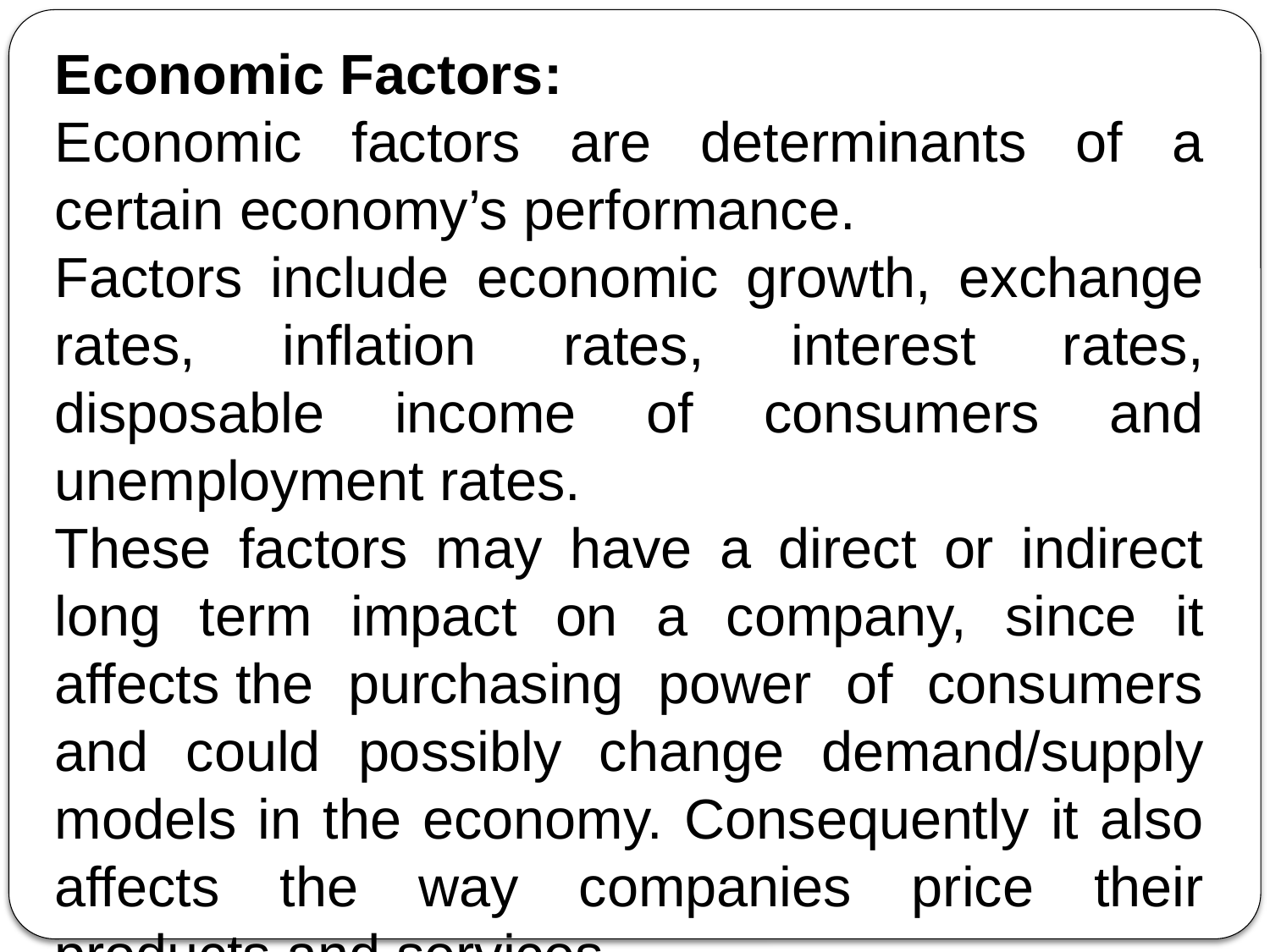

Economic Factors:
Economic factors are determinants of a certain economy’s performance.
Factors include economic growth, exchange rates, inflation rates, interest rates, disposable income of consumers and unemployment rates.
These factors may have a direct or indirect long term impact on a company, since it affects the purchasing power of consumers and could possibly change demand/supply models in the economy. Consequently it also affects the way companies price their products and services